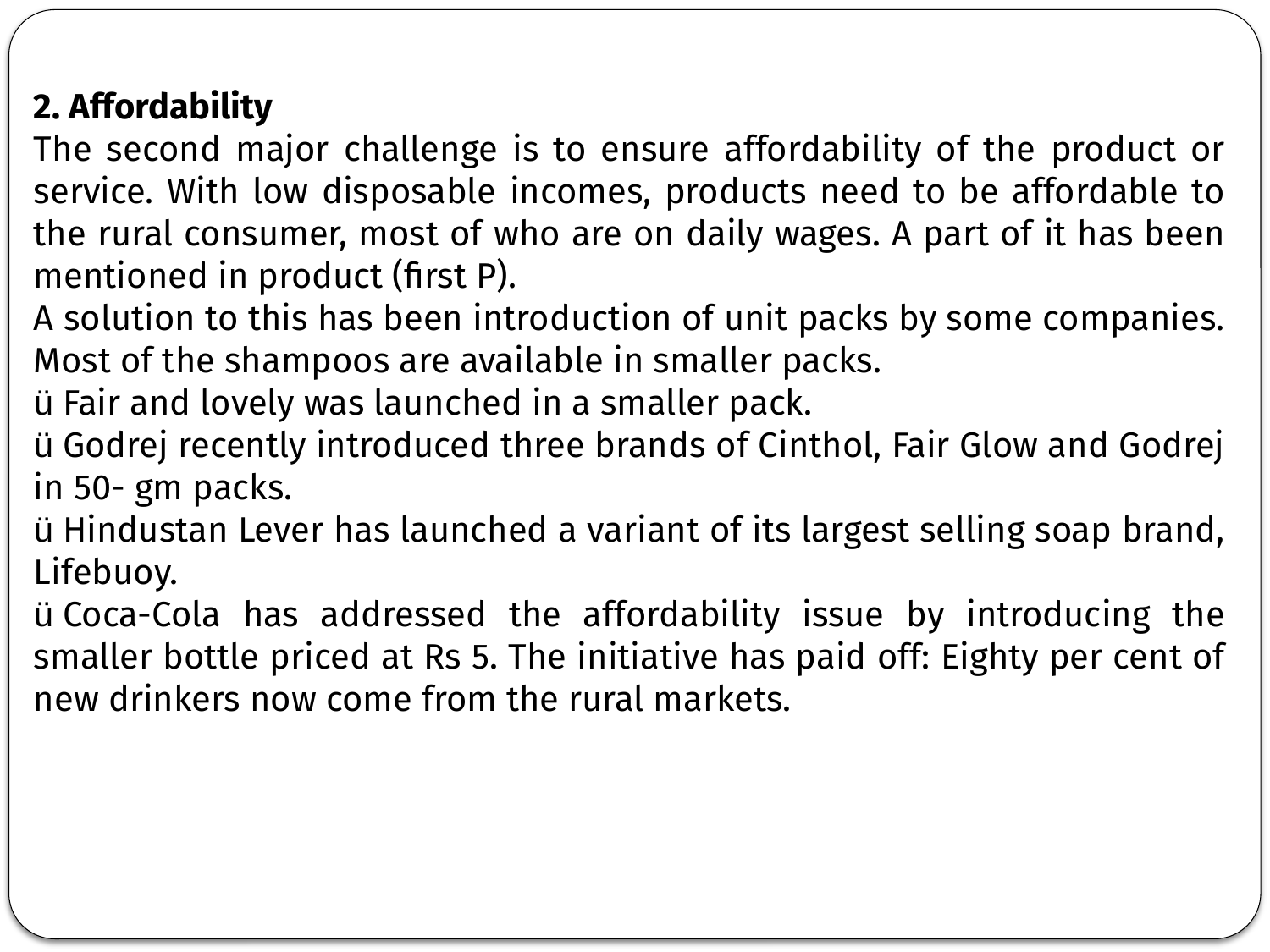

2. Affordability
The second major challenge is to ensure affordability of the product or service. With low disposable incomes, products need to be affordable to the rural consumer, most of who are on daily wages. A part of it has been mentioned in product (first P).
A solution to this has been introduction of unit packs by some companies. Most of the shampoos are available in smaller packs.
ü  Fair and lovely was launched in a smaller pack.
ü  Godrej recently introduced three brands of Cinthol, Fair Glow and Godrej in 50- gm packs.
ü  Hindustan Lever has launched a variant of its largest selling soap brand, Lifebuoy.
ü  Coca-Cola has addressed the affordability issue by introducing the smaller bottle priced at Rs 5. The initiative has paid off: Eighty per cent of new drinkers now come from the rural markets.